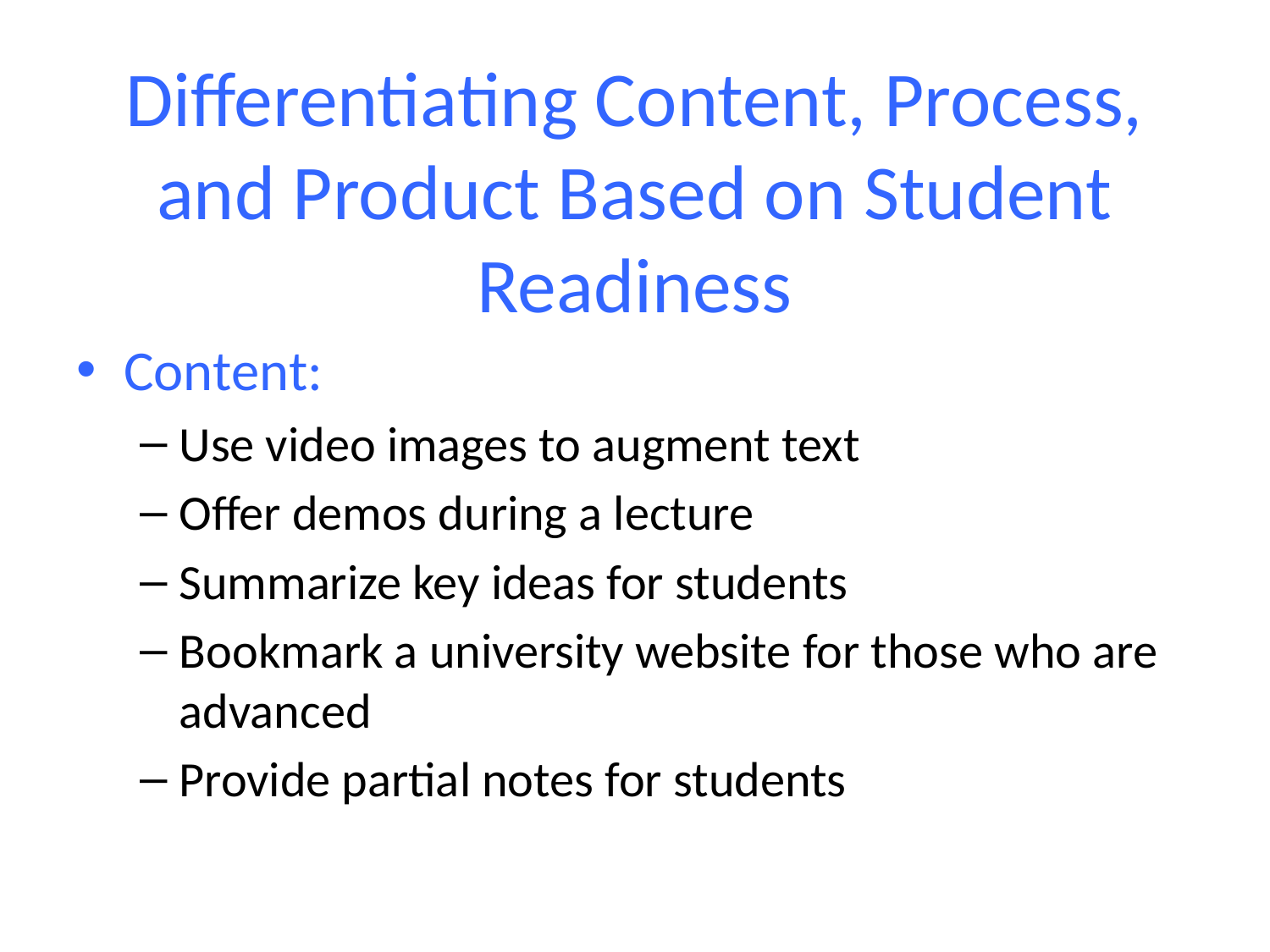

# Differentiating Content, Process, and Product Based on Student Readiness
Content:
Use video images to augment text
Offer demos during a lecture
Summarize key ideas for students
Bookmark a university website for those who are advanced
Provide partial notes for students